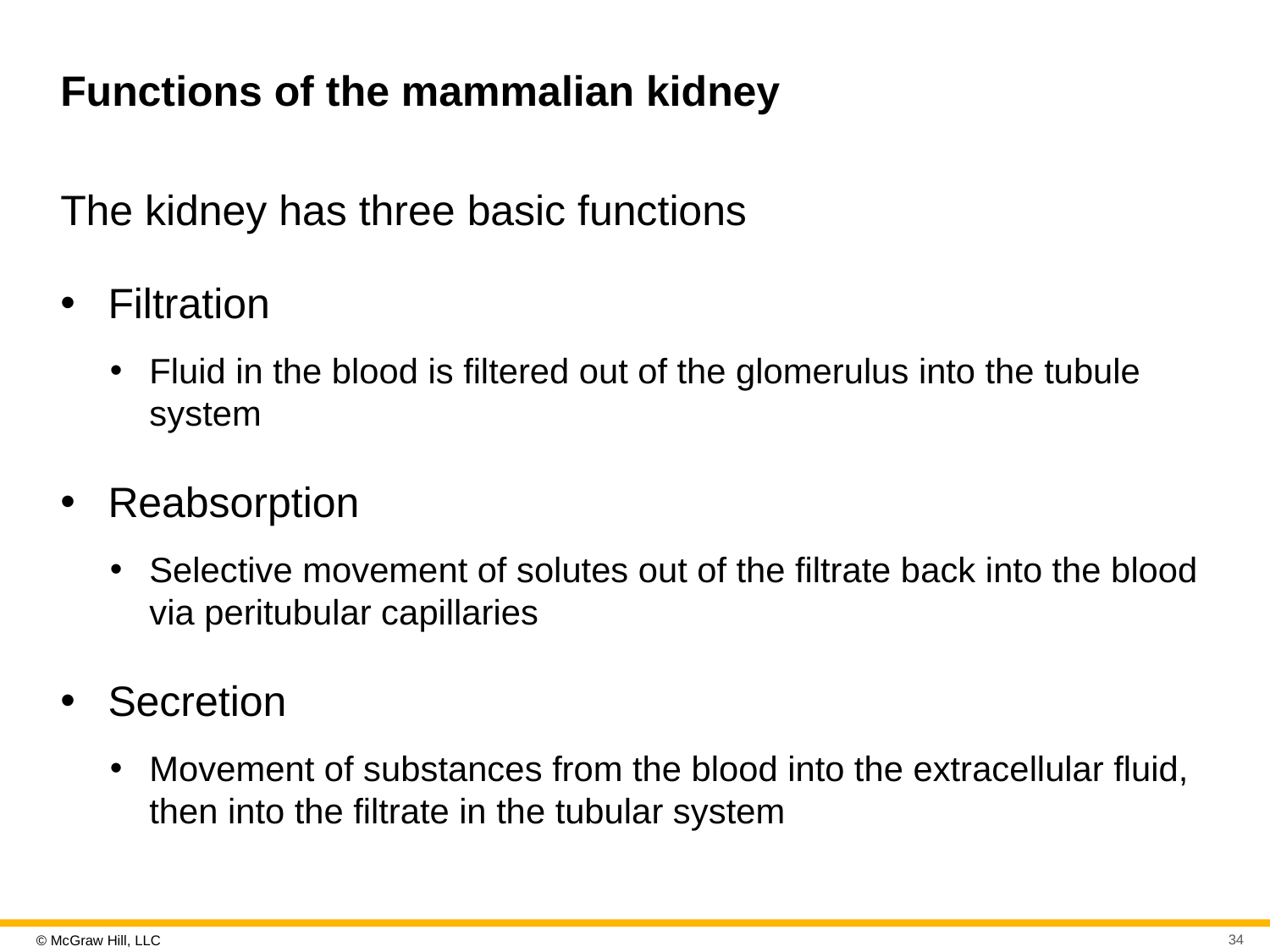

# Functions of the mammalian kidney
The kidney has three basic functions
Filtration
Fluid in the blood is filtered out of the glomerulus into the tubule system
Reabsorption
Selective movement of solutes out of the filtrate back into the blood via peritubular capillaries
Secretion
Movement of substances from the blood into the extracellular fluid, then into the filtrate in the tubular system
34